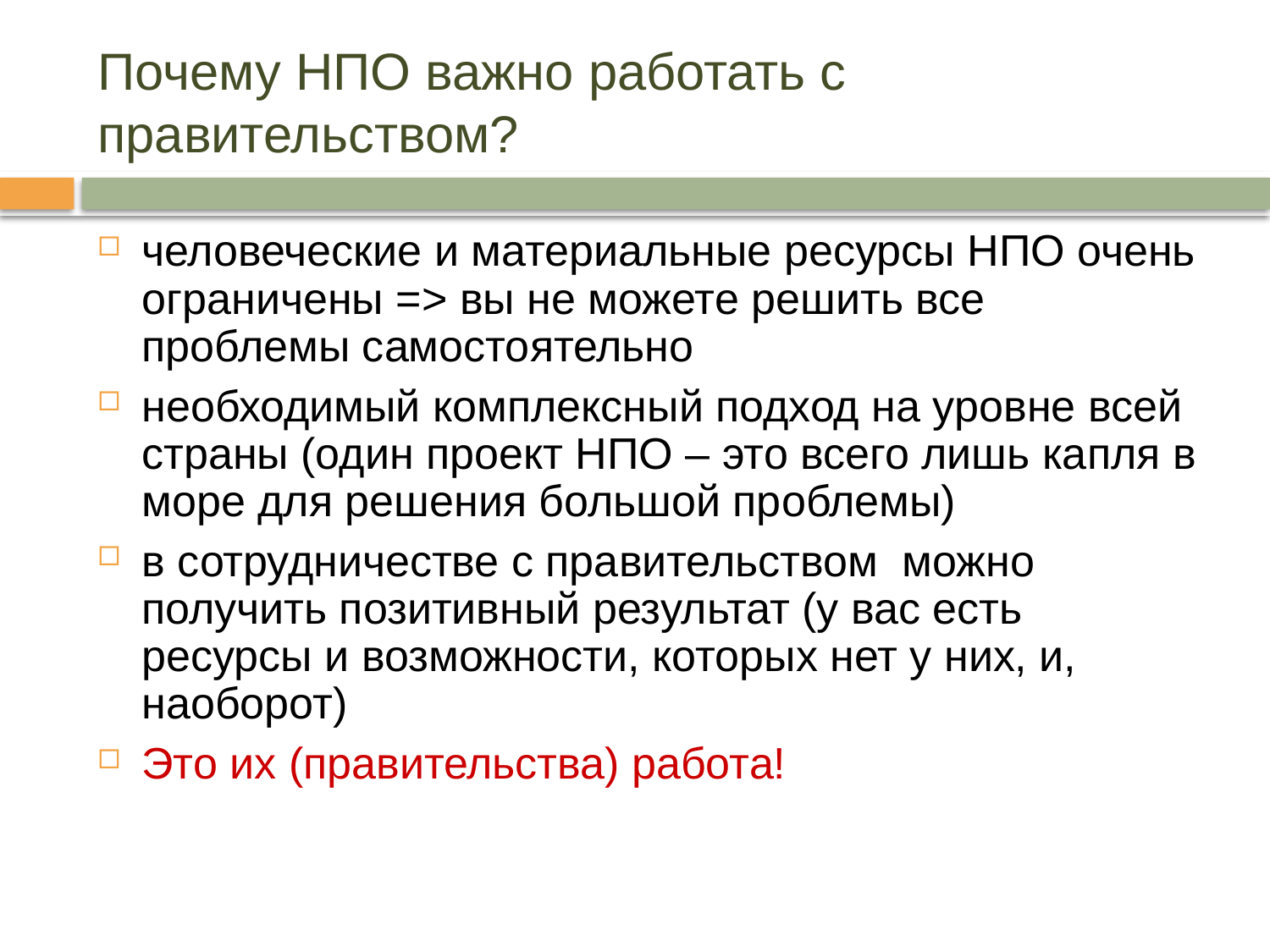

# Почему НПО важно работать с правительством?
человеческие и материальные ресурсы НПО очень ограничены => вы не можете решить все проблемы самостоятельно
необходимый комплексный подход на уровне всей страны (один проект НПО – это всего лишь капля в море для решения большой проблемы)
в сотрудничестве с правительством  можно получить позитивный результат (у вас есть ресурсы и возможности, которых нет у них, и, наоборот)
Это их (правительства) работа!